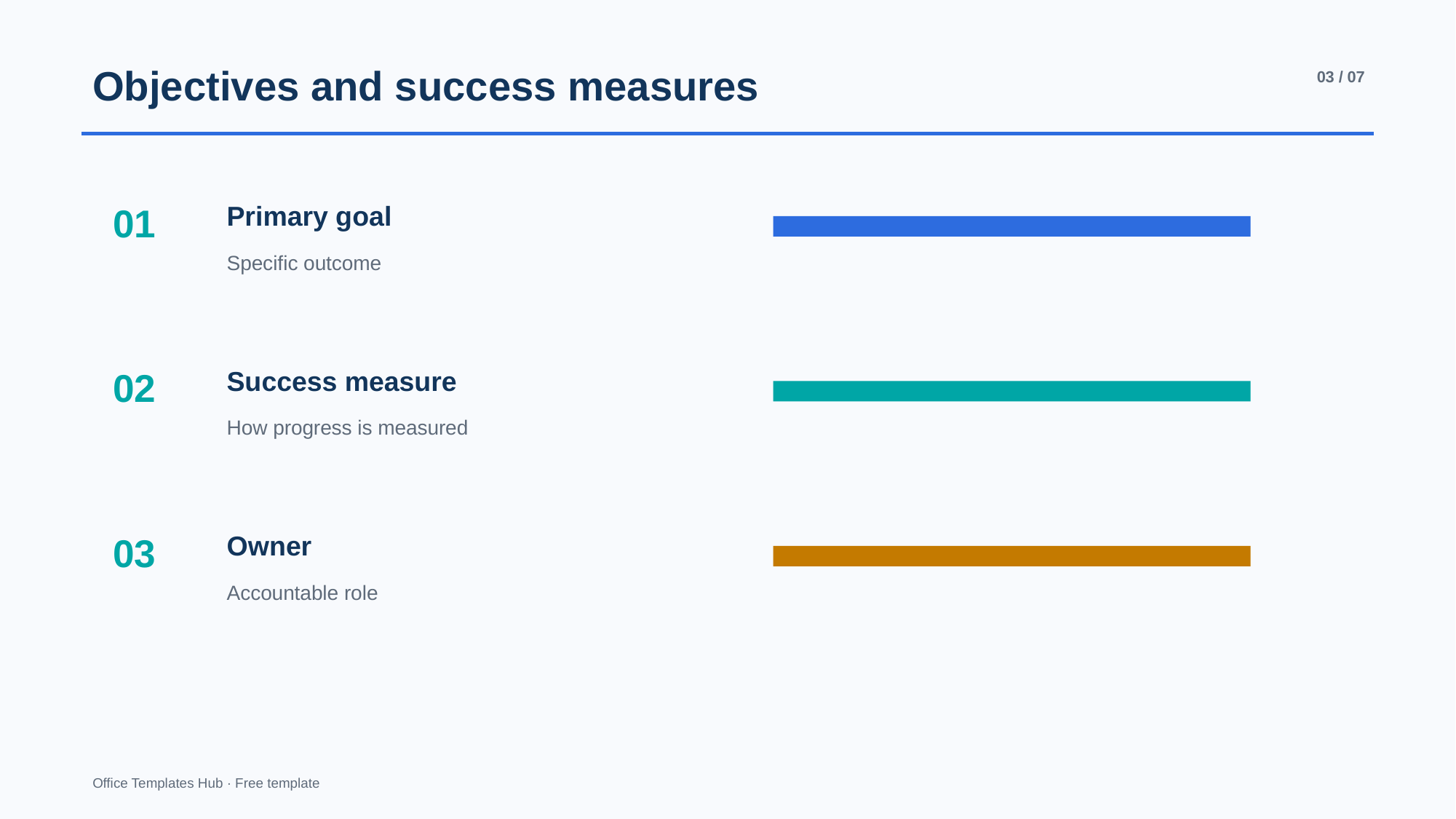

Objectives and success measures
03 / 07

01
Primary goal

Specific outcome
02
Success measure

How progress is measured
03
Owner

Accountable role
Office Templates Hub · Free template